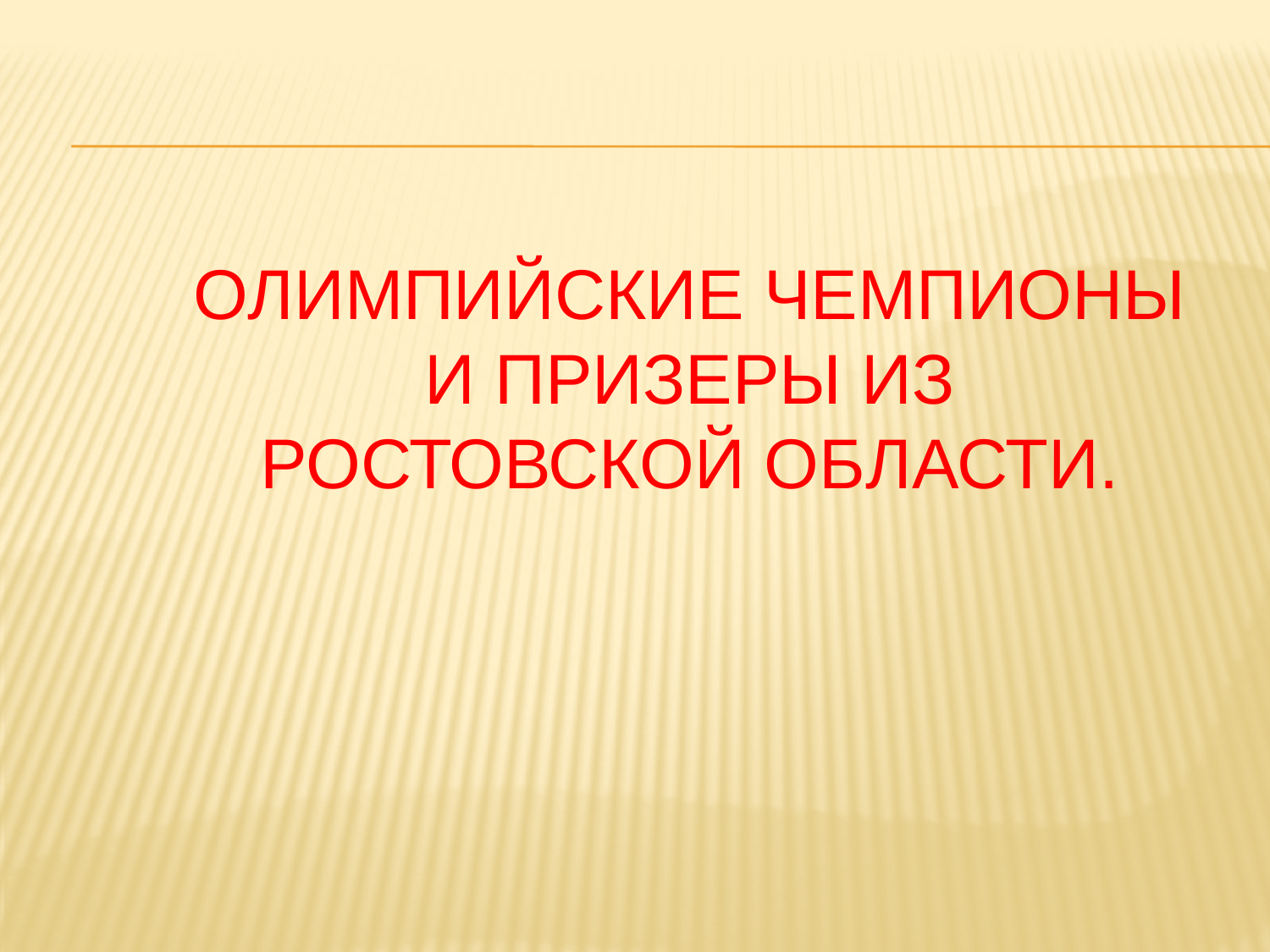

# Олимпийские чемпионы и призеры из Ростовской области.